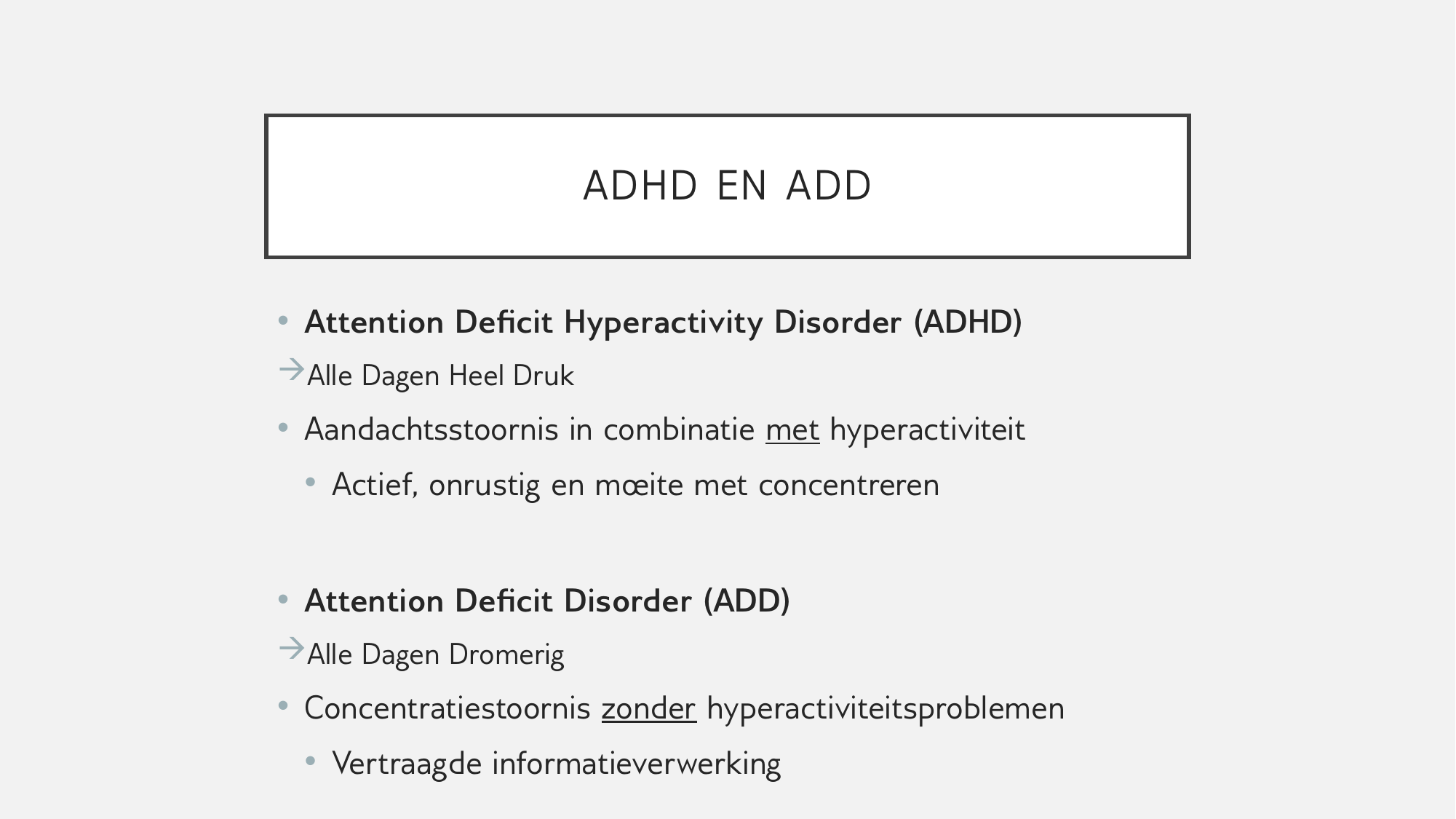

# ADHD en ADD
Attention Deficit Hyperactivity Disorder (ADHD)
Alle Dagen Heel Druk
Aandachtsstoornis in combinatie met hyperactiviteit
Actief, onrustig en moeite met concentreren

Attention Deficit Disorder (ADD)
Alle Dagen Dromerig
Concentratiestoornis zonder hyperactiviteitsproblemen
Vertraagde informatieverwerking